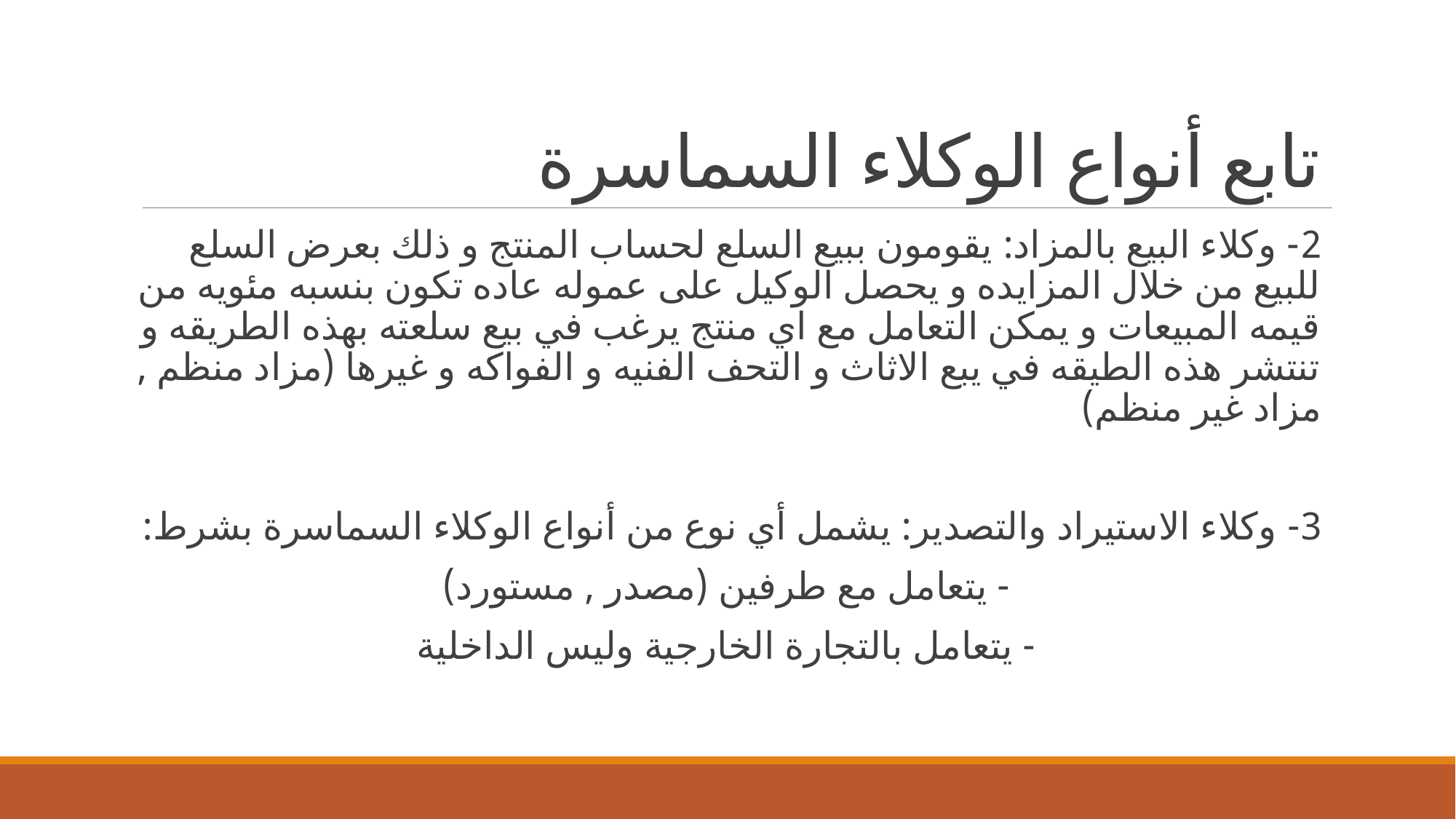

# تابع أنواع الوكلاء السماسرة
2- وكلاء البيع بالمزاد: يقومون ببيع السلع لحساب المنتج و ذلك بعرض السلع للبيع من خلال المزايده و يحصل الوكيل على عموله عاده تكون بنسبه مئويه من قيمه المبيعات و يمكن التعامل مع اي منتج يرغب في بيع سلعته بهذه الطريقه و تنتشر هذه الطيقه في يبع الاثاث و التحف الفنيه و الفواكه و غيرها (مزاد منظم , مزاد غير منظم)

3- وكلاء الاستيراد والتصدير: يشمل أي نوع من أنواع الوكلاء السماسرة بشرط:
- يتعامل مع طرفين (مصدر , مستورد)
- يتعامل بالتجارة الخارجية وليس الداخلية